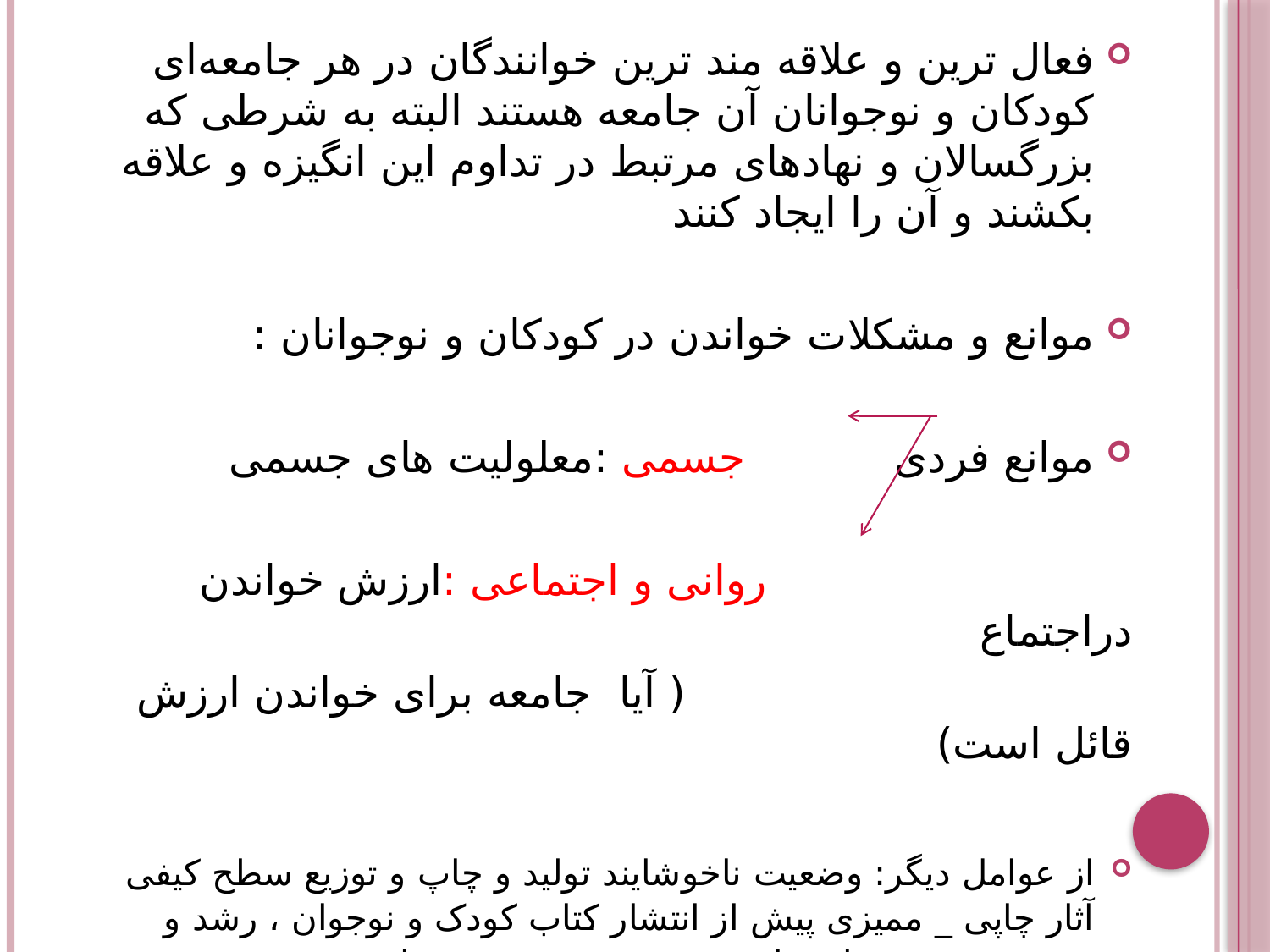

فعال ترین و علاقه مند ترین خوانندگان در هر جامعه‌ای کودکان و نوجوانان آن جامعه هستند البته به شرطی که بزرگسالان و نهادهای مرتبط در تداوم این انگیزه و علاقه بکشند و آن را ایجاد کنند

موانع و مشکلات خواندن در کودکان و نوجوانان :

موانع فردی           جسمی :معلولیت های جسمی

                           روانی و اجتماعی :ارزش خواندن دراجتماع
                                 ( آیا  جامعه برای خواندن ارزش قائل است)

از عوامل دیگر: وضعیت ناخوشایند تولید و چاپ و توزیع سطح کیفی آثار چاپی _ ممیزی پیش از انتشار کتاب کودک و نوجوان ، رشد و توسعه سریع رسانه های صوتی و تصویری و مجازی.